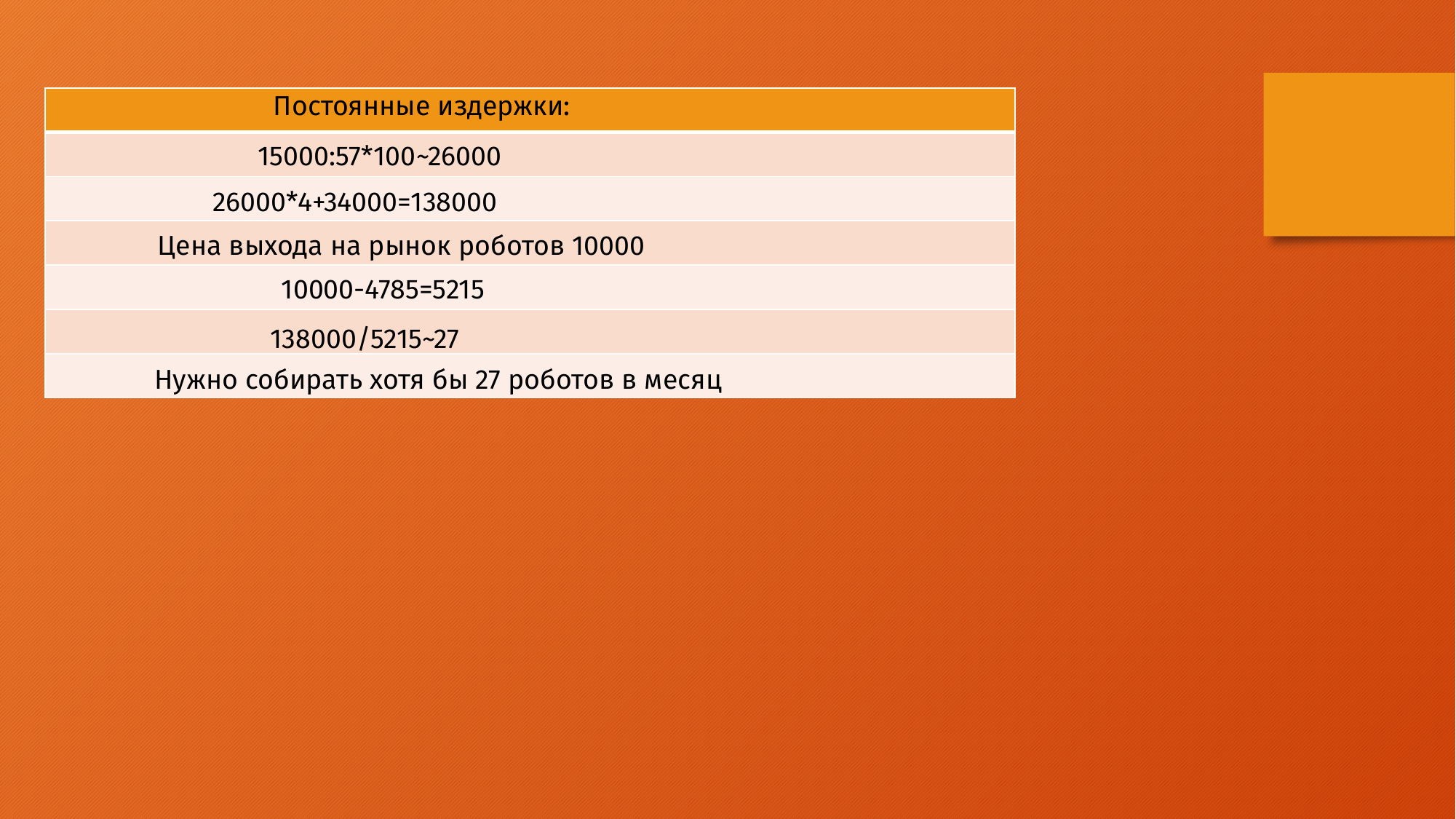

Постоянные издержки:
|  |
| --- |
|  |
|  |
|  |
|  |
|  |
|  |
15000:57*100~26000
26000*4+34000=138000
Цена выхода на рынок роботов 10000
10000-4785=5215
138000/5215~27
Нужно собирать хотя бы 27 роботов в месяц